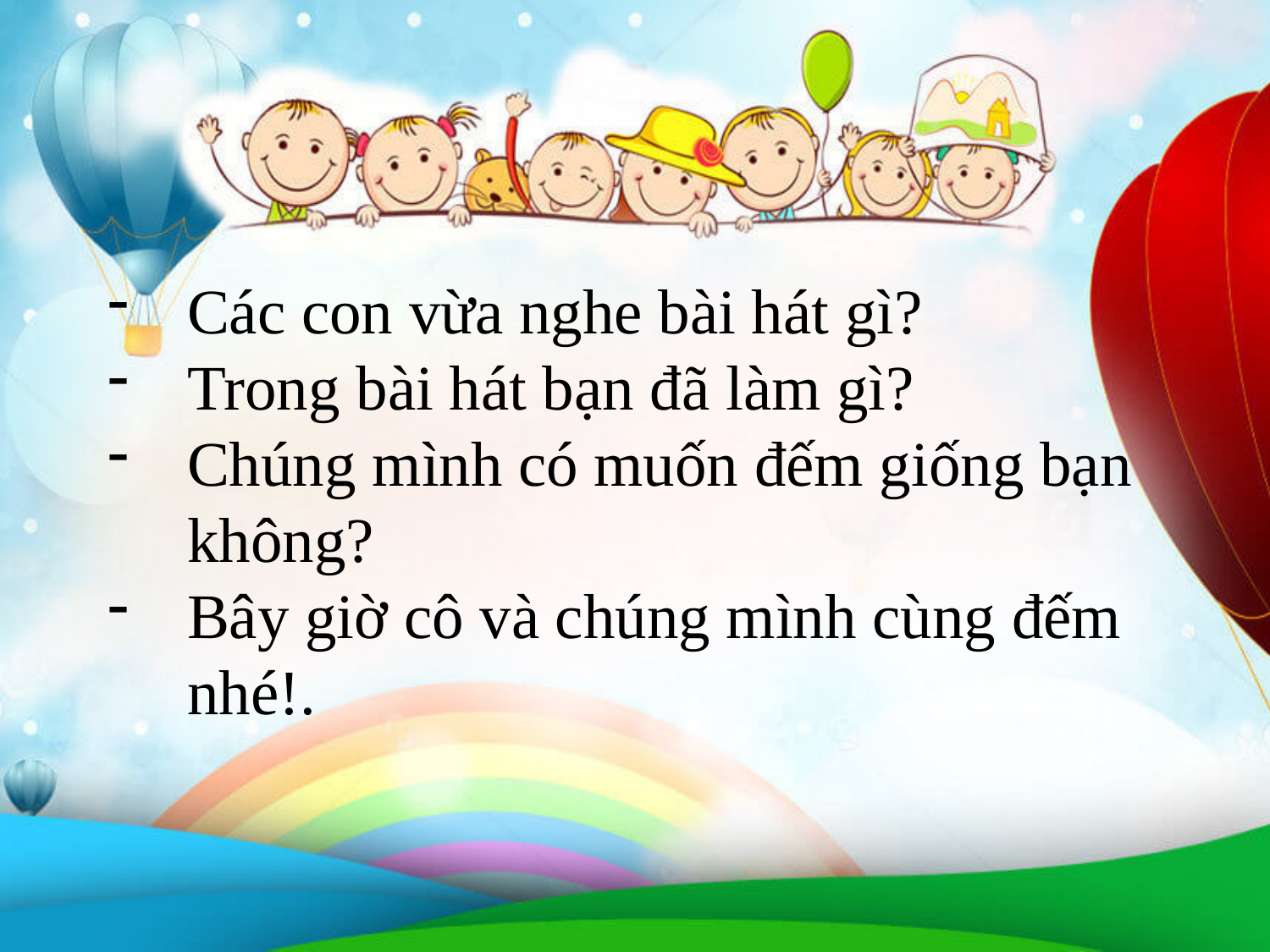

Các con vừa nghe bài hát gì?
Trong bài hát bạn đã làm gì?
Chúng mình có muốn đếm giống bạn không?
Bây giờ cô và chúng mình cùng đếm nhé!.